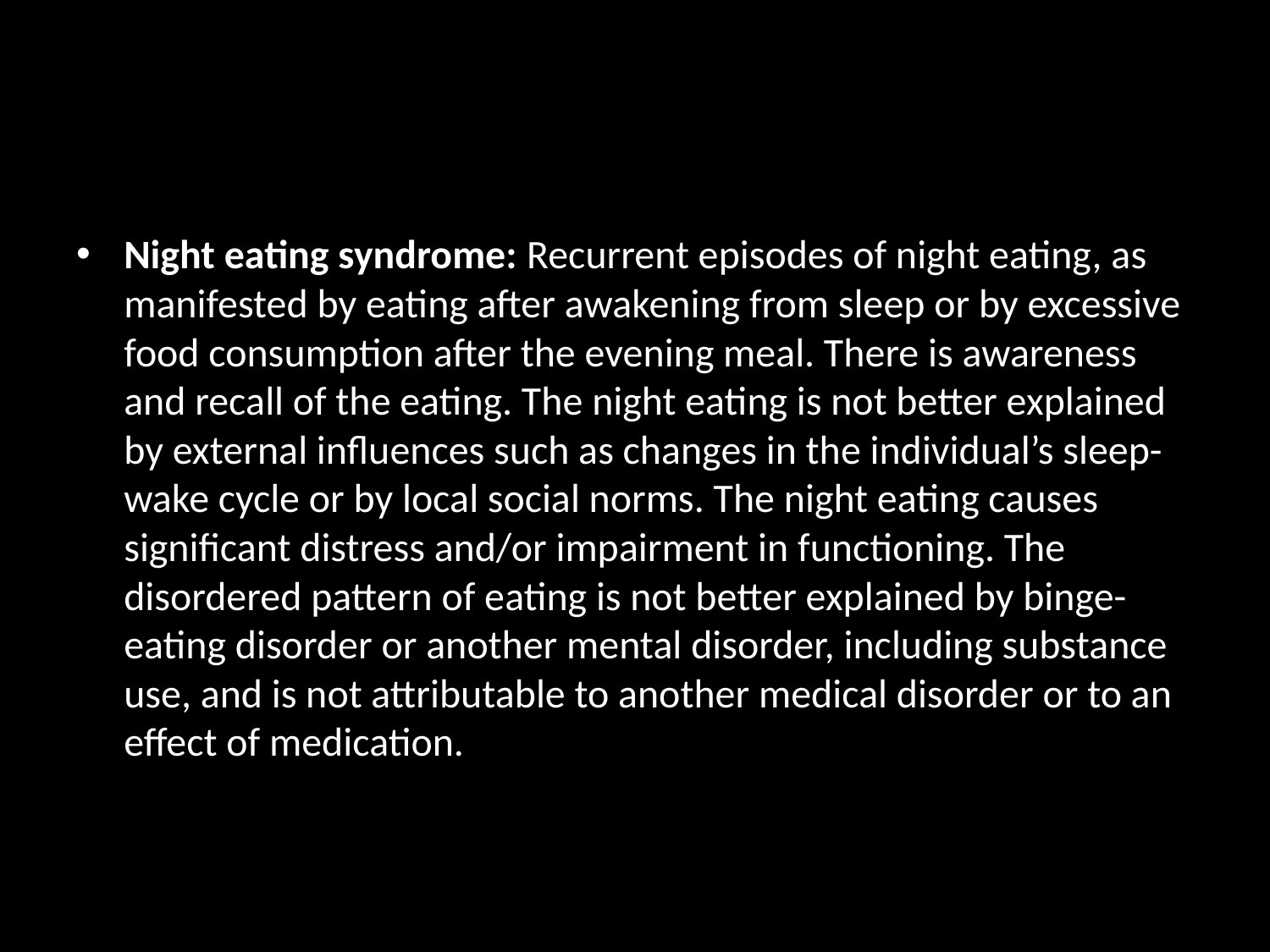

#
Night eating syndrome: Recurrent episodes of night eating, as manifested by eating after awakening from sleep or by excessive food consumption after the evening meal. There is awareness and recall of the eating. The night eating is not better explained by external influences such as changes in the individual’s sleep-wake cycle or by local social norms. The night eating causes significant distress and/or impairment in functioning. The disordered pattern of eating is not better explained by binge-eating disorder or another mental disorder, including substance use, and is not attributable to another medical disorder or to an effect of medication.